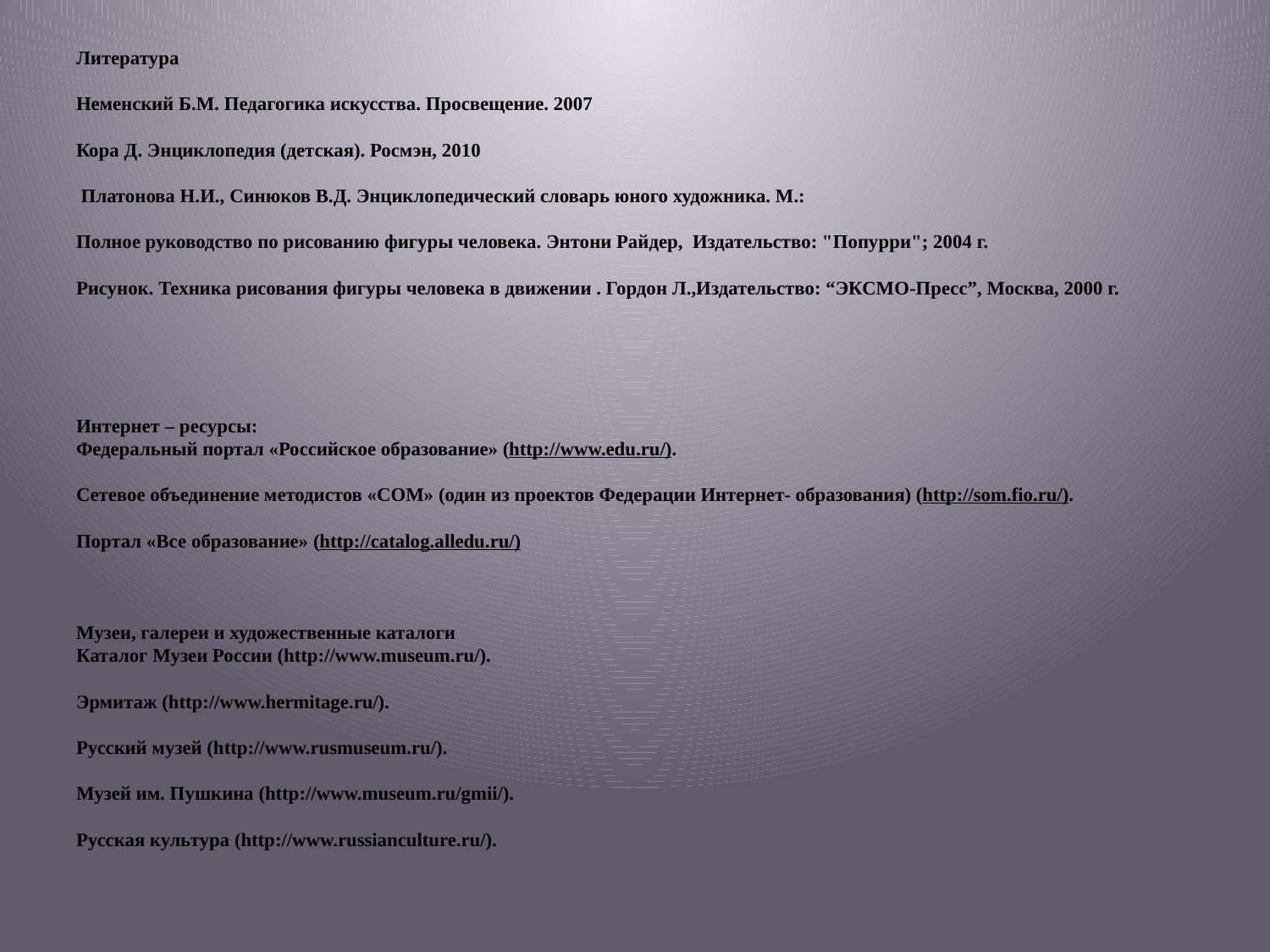

# Литература   Неменский Б.М. Педагогика искусства. Просвещение. 2007 Кора Д. Энциклопедия (детская). Росмэн, 2010 Платонова Н.И., Синюков В.Д. Энциклопедический словарь юного художника. М.: Полное руководство по рисованию фигуры человека. Энтони Райдер,  Издательство: "Попурри"; 2004 г. Рисунок. Техника рисования фигуры человека в движении . Гордон Л.,Издательство: “ЭКСМО-Пресс”, Москва, 2000 г.   Интернет – ресурсы: Федеральный портал «Российское образование» (http://www.edu.ru/).   Сетевое объединение методистов «СОМ» (один из проектов Федерации Интернет- образования) (http://som.fio.ru/).   Портал «Все образование» (http://catalog.alledu.ru/)   Музеи, галереи и художественные каталоги Каталог Музеи России (http://www.museum.ru/).   Эрмитаж (http://www.hermitage.ru/).   Русский музей (http://www.rusmuseum.ru/).   Музей им. Пушкина (http://www.museum.ru/gmii/).   Русская культура (http://www.russianculture.ru/).